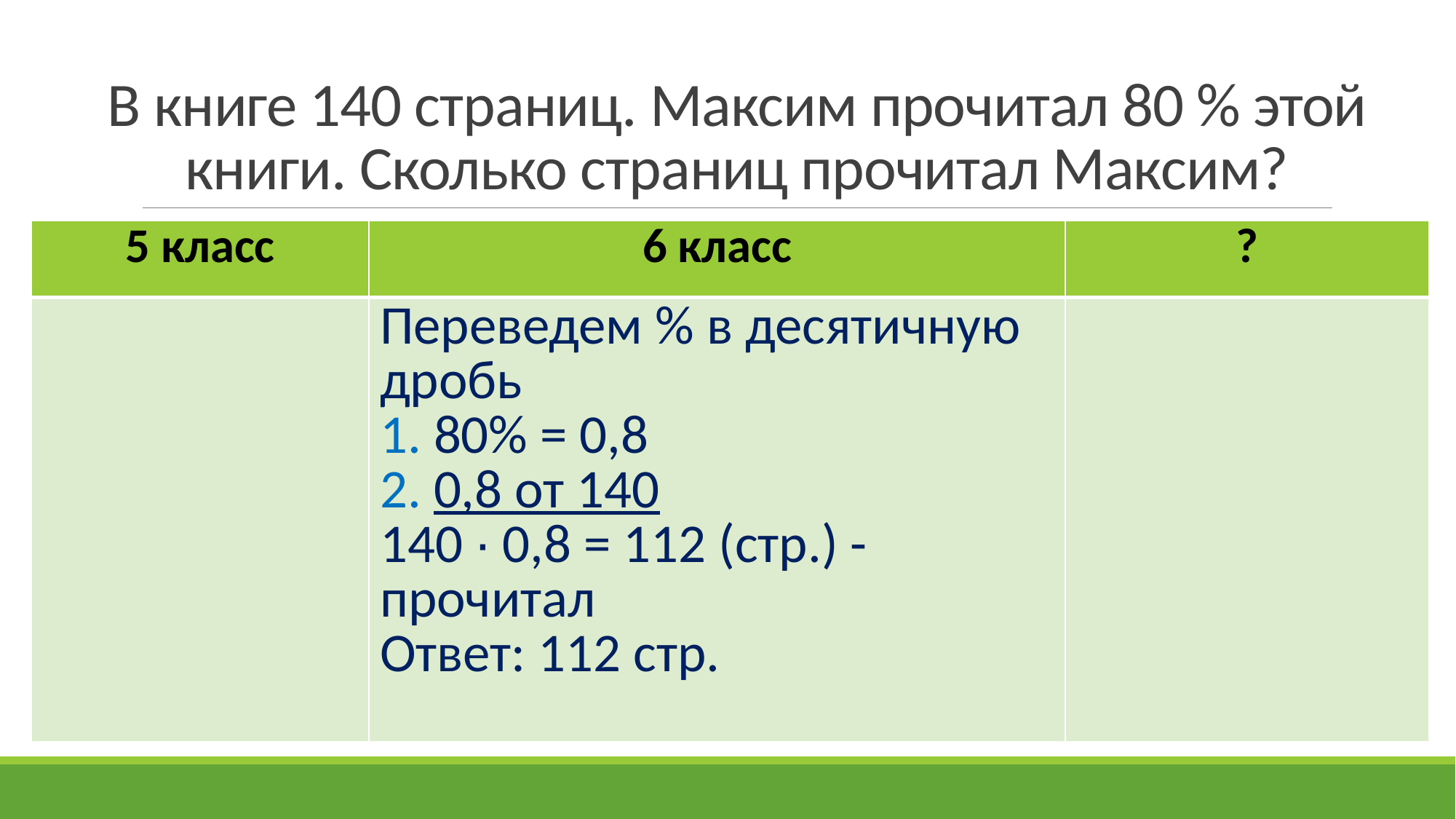

# В книге 140 страниц. Максим прочитал 80 % этой книги. Сколько страниц прочитал Максим?
| 5 класс | 6 класс | ? |
| --- | --- | --- |
|  | Переведем % в десятичную дробь 1. 80% = 0,8 2. 0,8 от 140 140 ∙ 0,8 = 112 (стр.) - прочитал Ответ: 112 стр. |  |